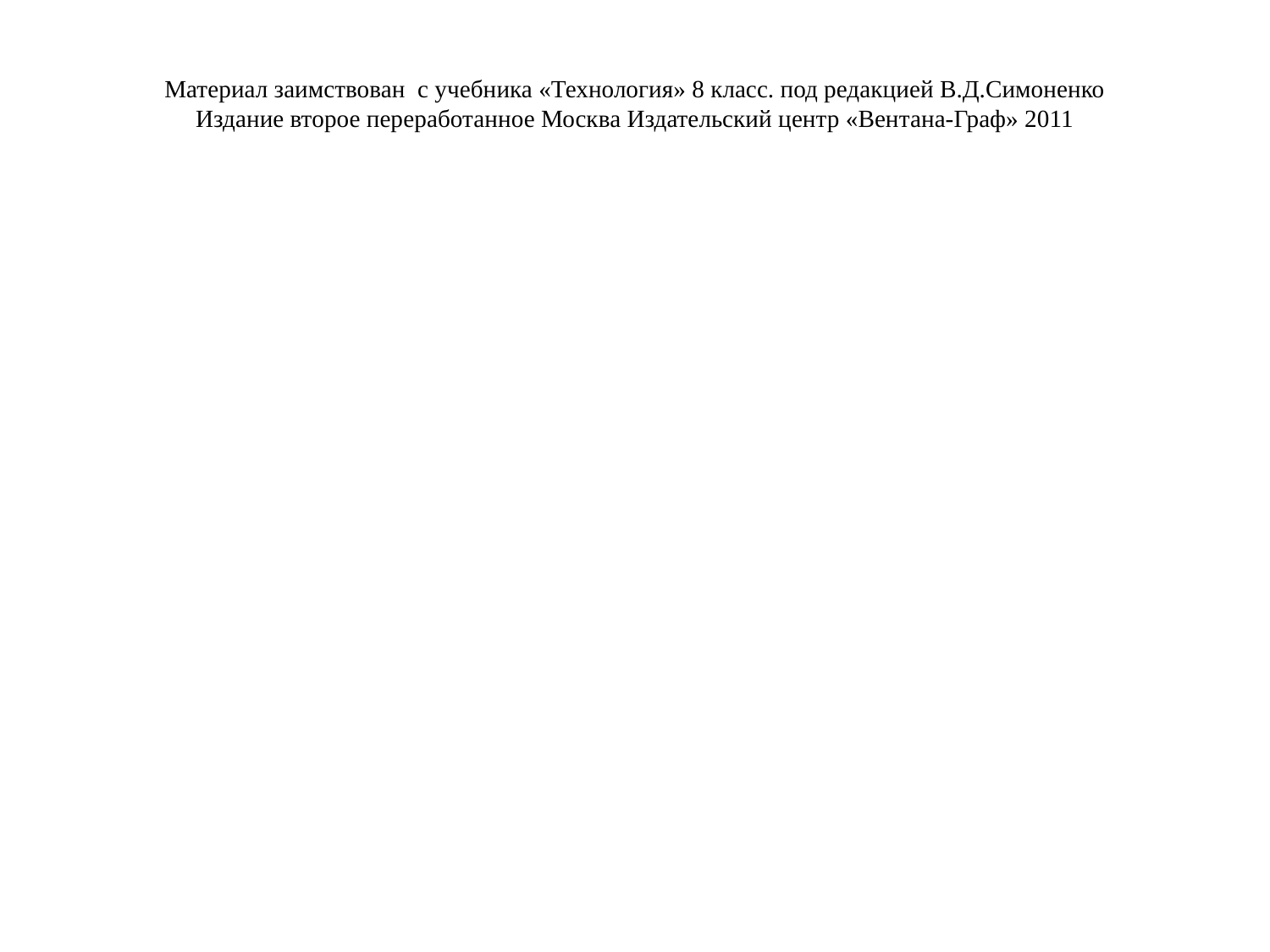

# Материал заимствован  с учебника «Технология» 8 класс. под редакцией В.Д.Симоненко Издание второе переработанное Москва Издательский центр «Вентана-Граф» 2011